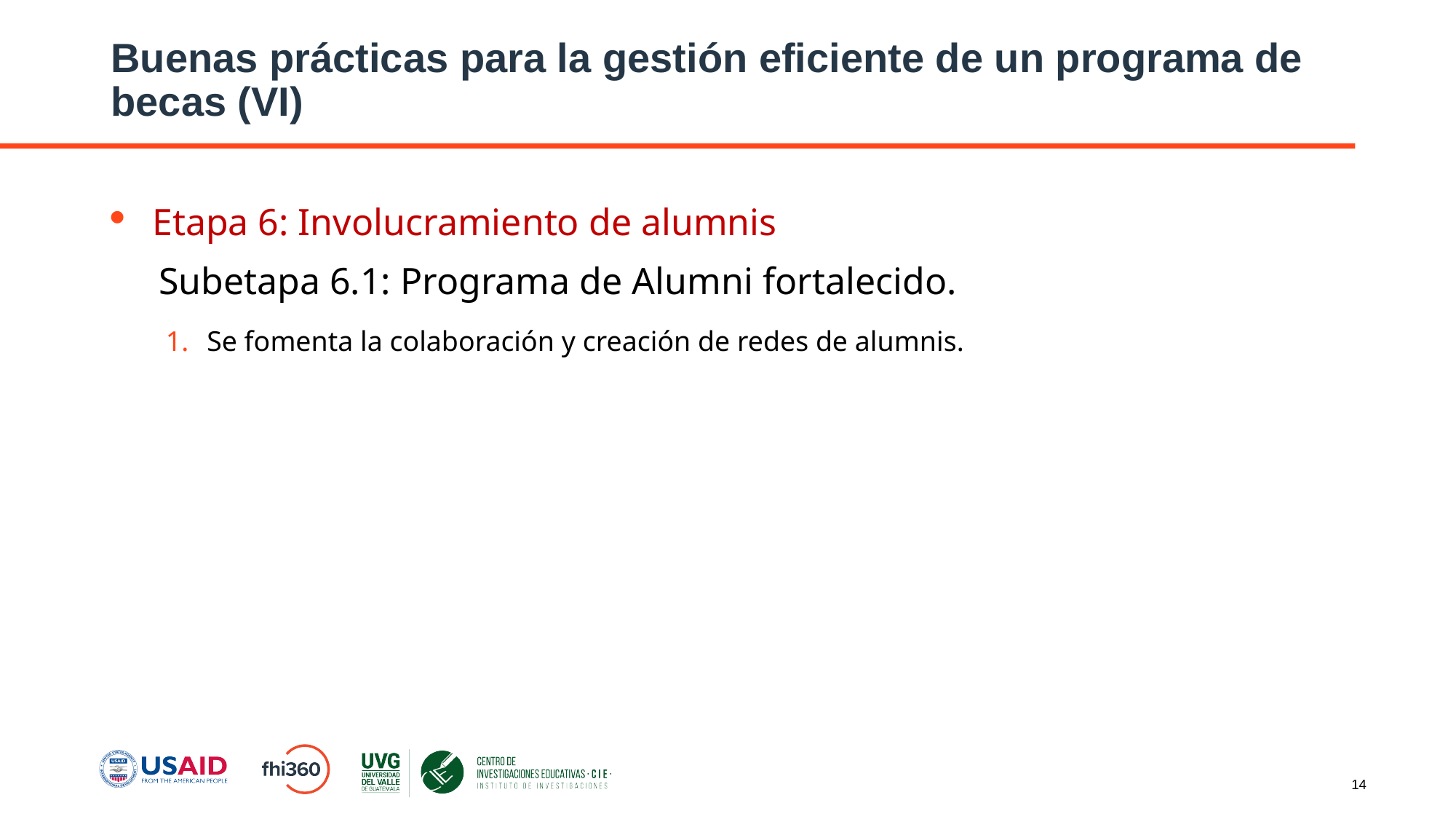

# Buenas prácticas para la gestión eficiente de un programa de becas (VI)
Etapa 6: Involucramiento de alumnis
     Subetapa 6.1: Programa de Alumni fortalecido.
Se fomenta la colaboración y creación de redes de alumnis.